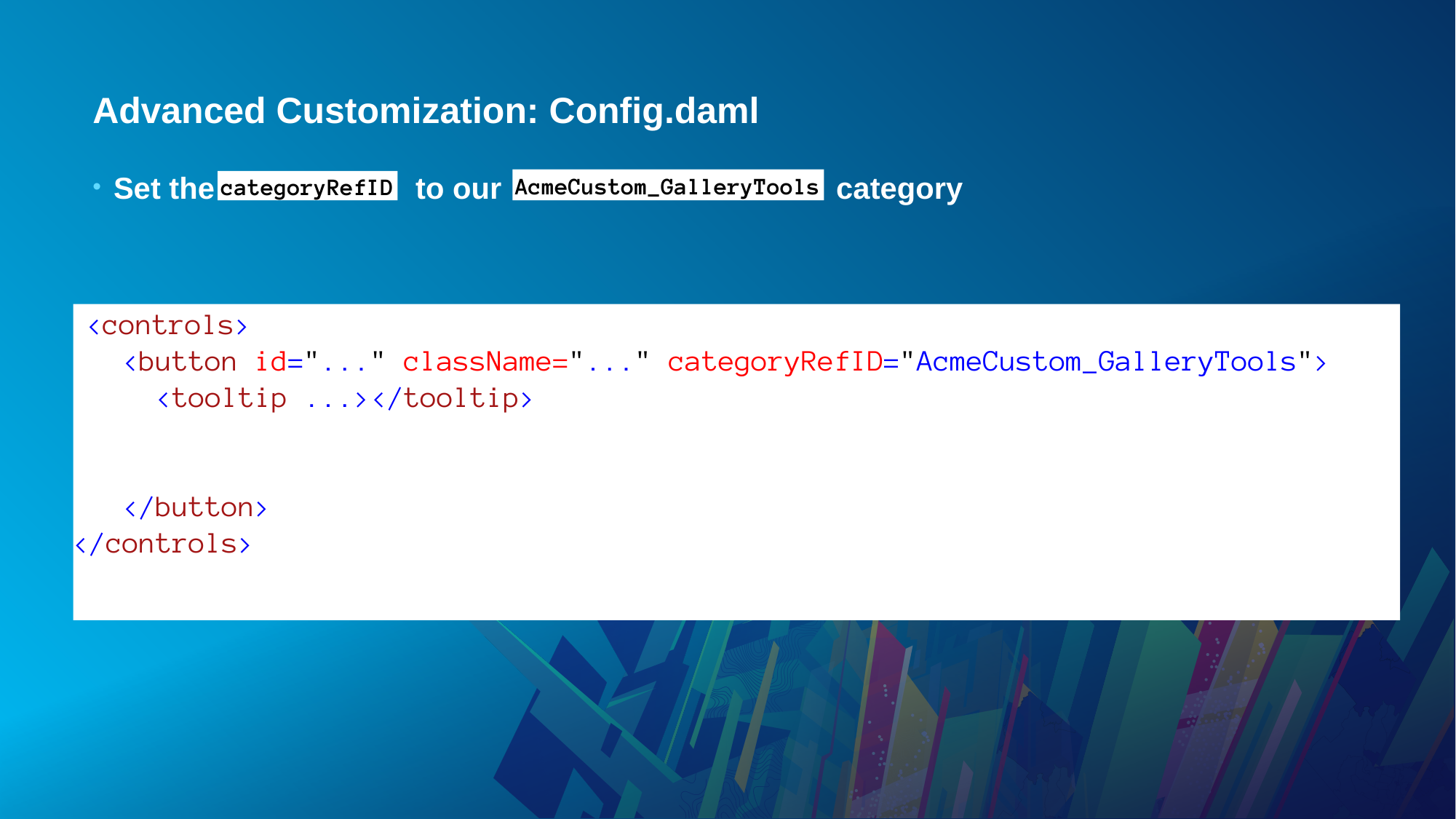

# Advanced Customization: Config.daml
Set the                        to our                                        category
AcmeCustom_GalleryTools
categoryRefID
 <controls>
   <button id="..." className="..." categoryRefID="AcmeCustom_GalleryTools">
     <tooltip ...></tooltip>

   </button>
</controls>